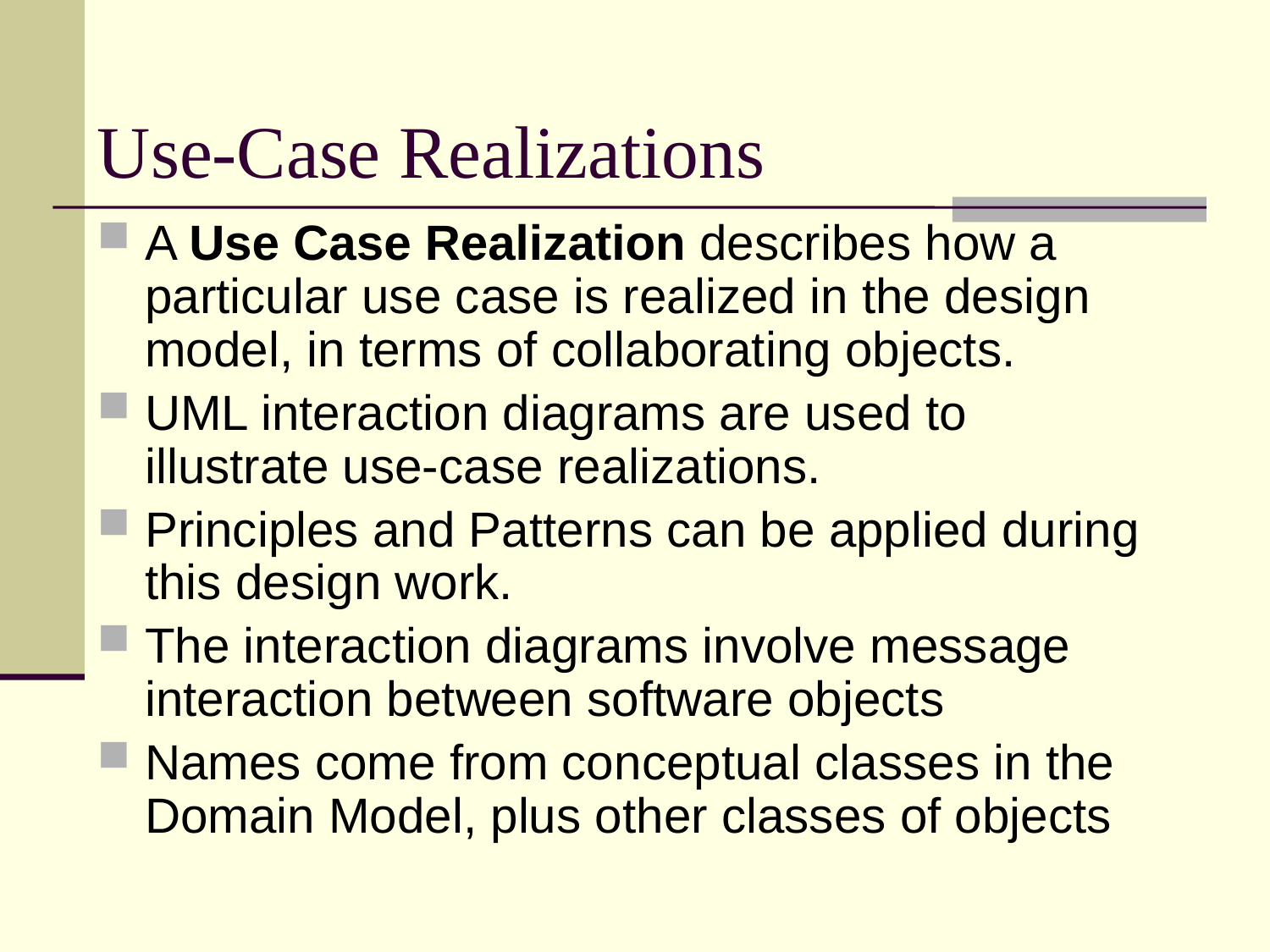

# Use-Case Realizations
A Use Case Realization describes how a particular use case is realized in the design model, in terms of collaborating objects.
UML interaction diagrams are used to illustrate use-case realizations.
Principles and Patterns can be applied during this design work.
The interaction diagrams involve message interaction between software objects
Names come from conceptual classes in the Domain Model, plus other classes of objects